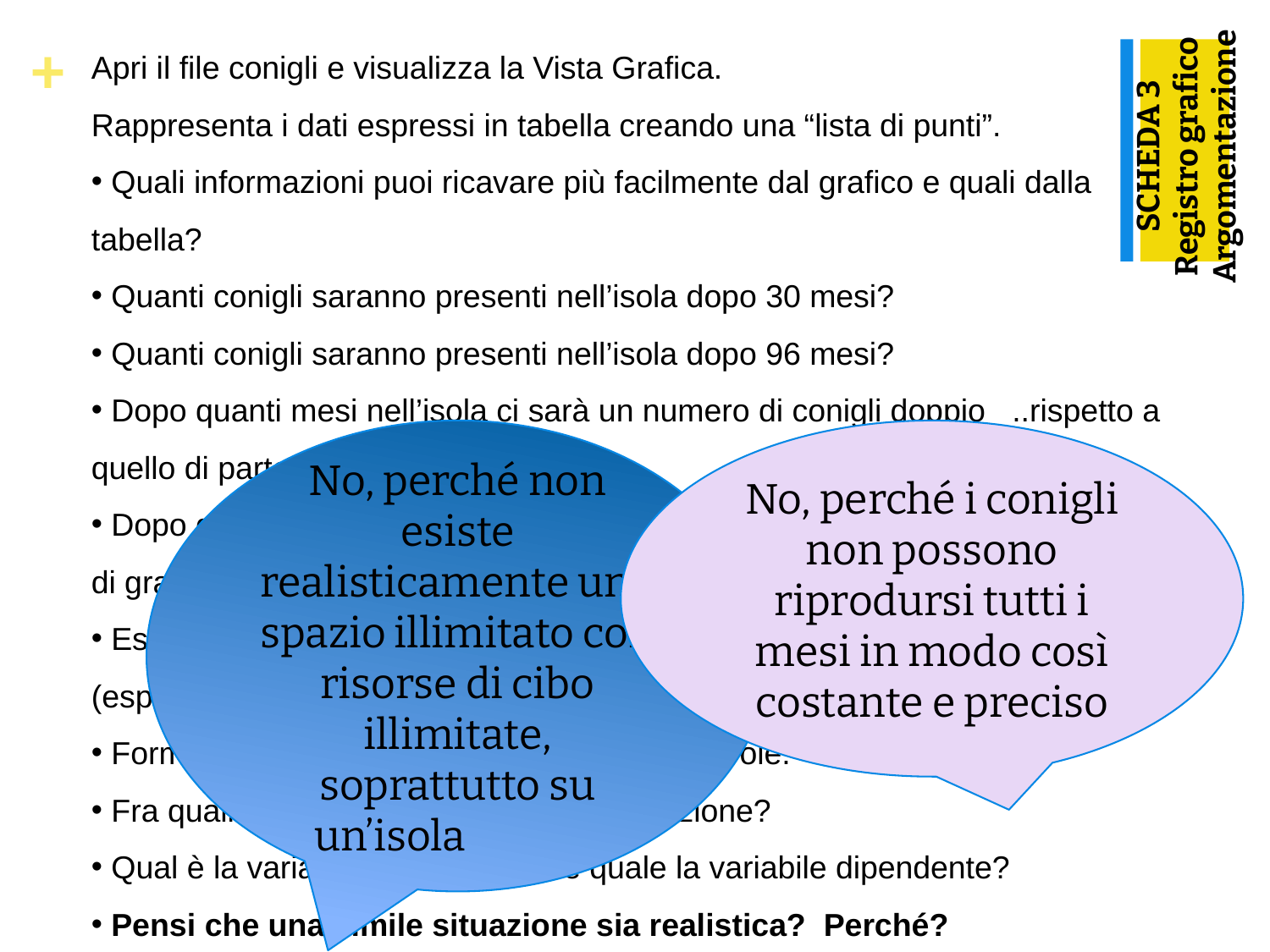

Apri il file conigli e visualizza la Vista Grafica.
Rappresenta i dati espressi in tabella creando una “lista di punti”.
 Quali informazioni puoi ricavare più facilmente dal grafico e quali dalla  tabella?
 Quanti conigli saranno presenti nell’isola dopo 30 mesi?
 Quanti conigli saranno presenti nell’isola dopo 96 mesi?
 Dopo quanti mesi nell’isola ci sarà un numero di conigli doppio   ..rispetto a quello di partenza?
 Dopo quanti mesi nell’isola il numero dei conigli sarà aumentato di un   ordine di grandezza rispetto al numero di partenza?
 Esprimi a parole come varia il numero dei conigli con il trascorrere del tempo (espresso in mesi)
 Formalizzala funzione che hai descritto a parole.
 Fra quali insiemi numerici lavora tale funzione?
 Qual è la variabile indipendente e quale la variabile dipendente?
 Pensi che una simile situazione sia realistica?  Perché?
SCHEDA 3
Registro grafico
Argomentazione
No, perché non esiste realisticamente uno spazio illimitato con risorse di cibo illimitate, soprattutto su un’isola
No, perché i conigli non possono riprodursi tutti i mesi in modo così costante e preciso